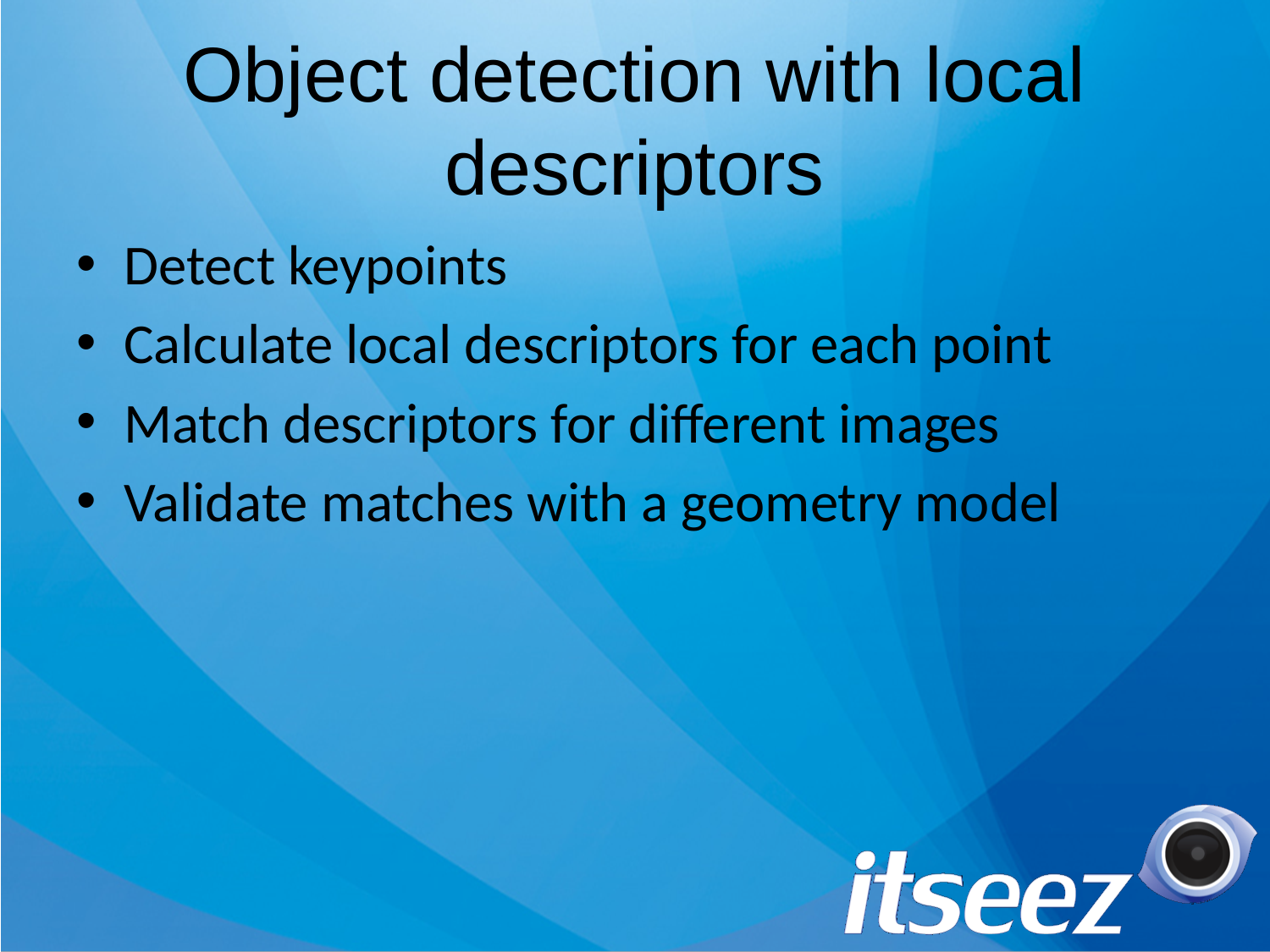

# Object detection with local descriptors
Detect keypoints
Calculate local descriptors for each point
Match descriptors for different images
Validate matches with a geometry model